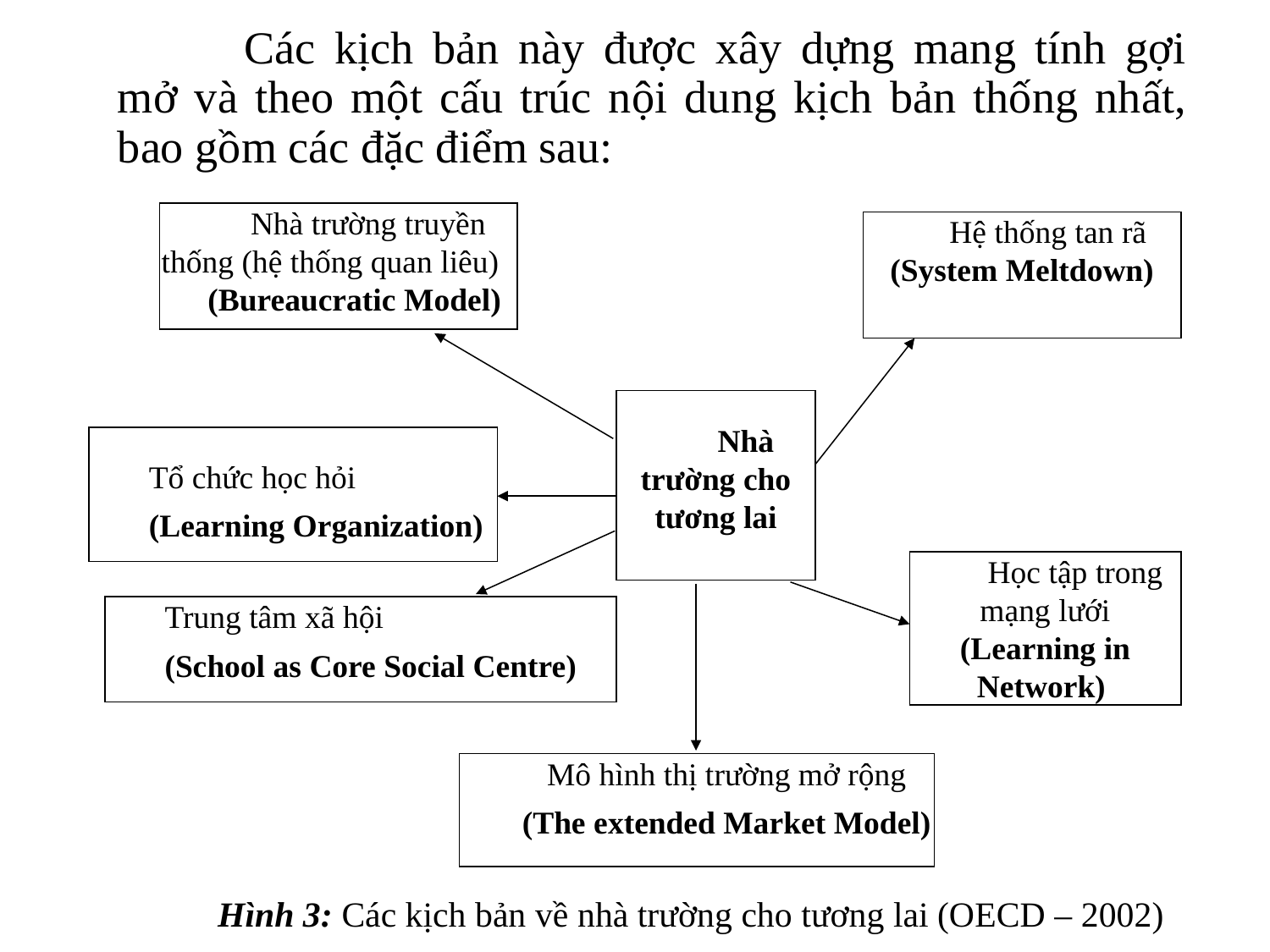

Các kịch bản này được xây dựng mang tính gợi mở và theo một cấu trúc nội dung kịch bản thống nhất, bao gồm các đặc điểm sau:

Nhà trường truyền thống (hệ thống quan liêu)       (Bureaucratic Model)

Hệ thống tan rã  (System Meltdown)

Nhà trường cho tương lai

Tổ chức học hỏi
(Learning Organization)
Học tập trong mạng lưới (Learning in Network)
Trung tâm xã hội
(School as Core Social Centre)

Mô hình thị trường mở rộng
(The extended Market Model)
Hình 3: Các kịch bản về nhà trường cho tương lai (OECD – 2002)